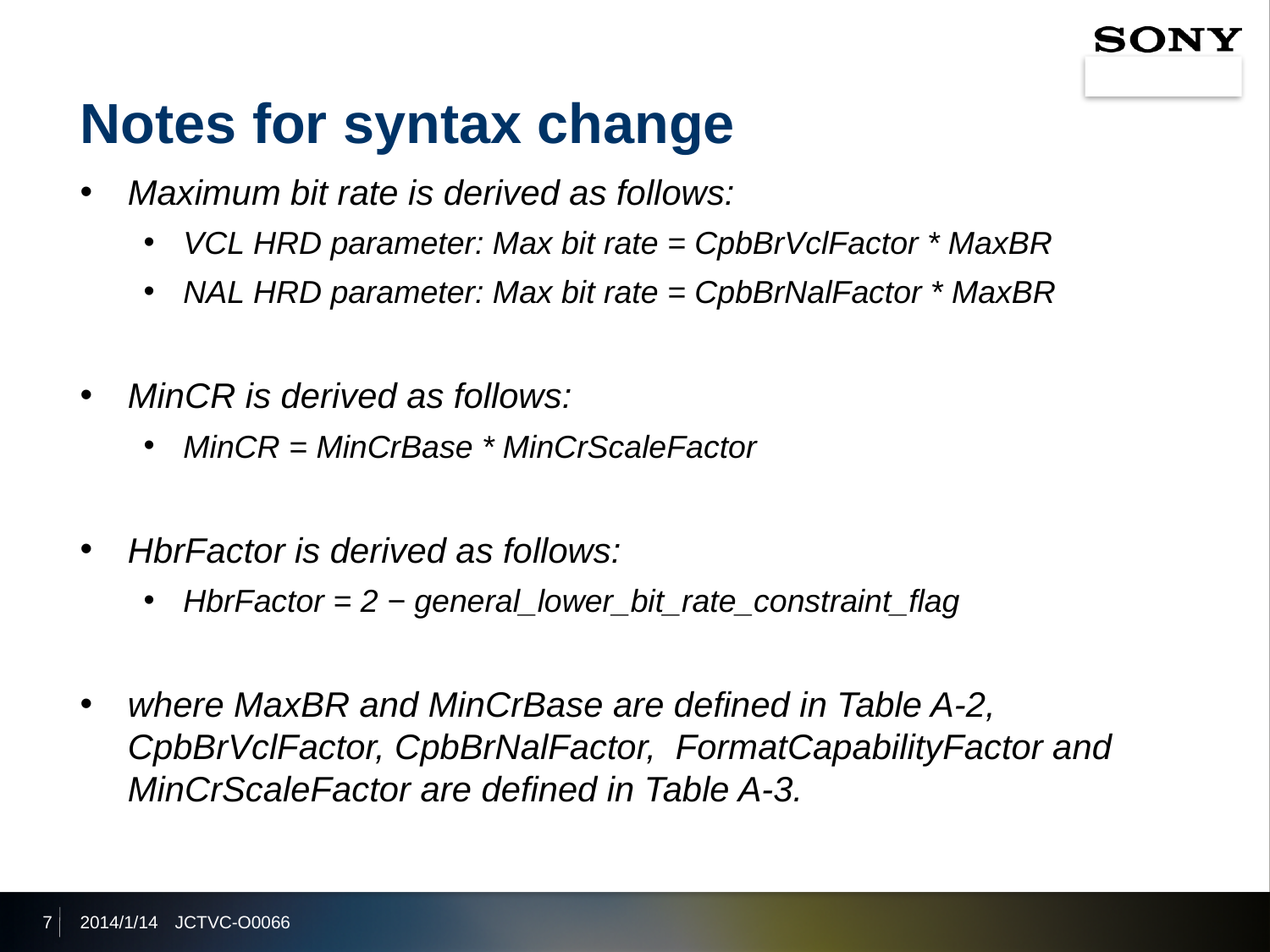

# Notes for syntax change
Maximum bit rate is derived as follows:
VCL HRD parameter: Max bit rate = CpbBrVclFactor * MaxBR
NAL HRD parameter: Max bit rate = CpbBrNalFactor * MaxBR

MinCR is derived as follows:
MinCR = MinCrBase * MinCrScaleFactor

HbrFactor is derived as follows:
HbrFactor = 2 − general_lower_bit_rate_constraint_flag

where MaxBR and MinCrBase are defined in Table A-2, CpbBrVclFactor, CpbBrNalFactor,  FormatCapabilityFactor and MinCrScaleFactor are defined in Table A-3.

7
2014/1/14
JCTVC-O0066